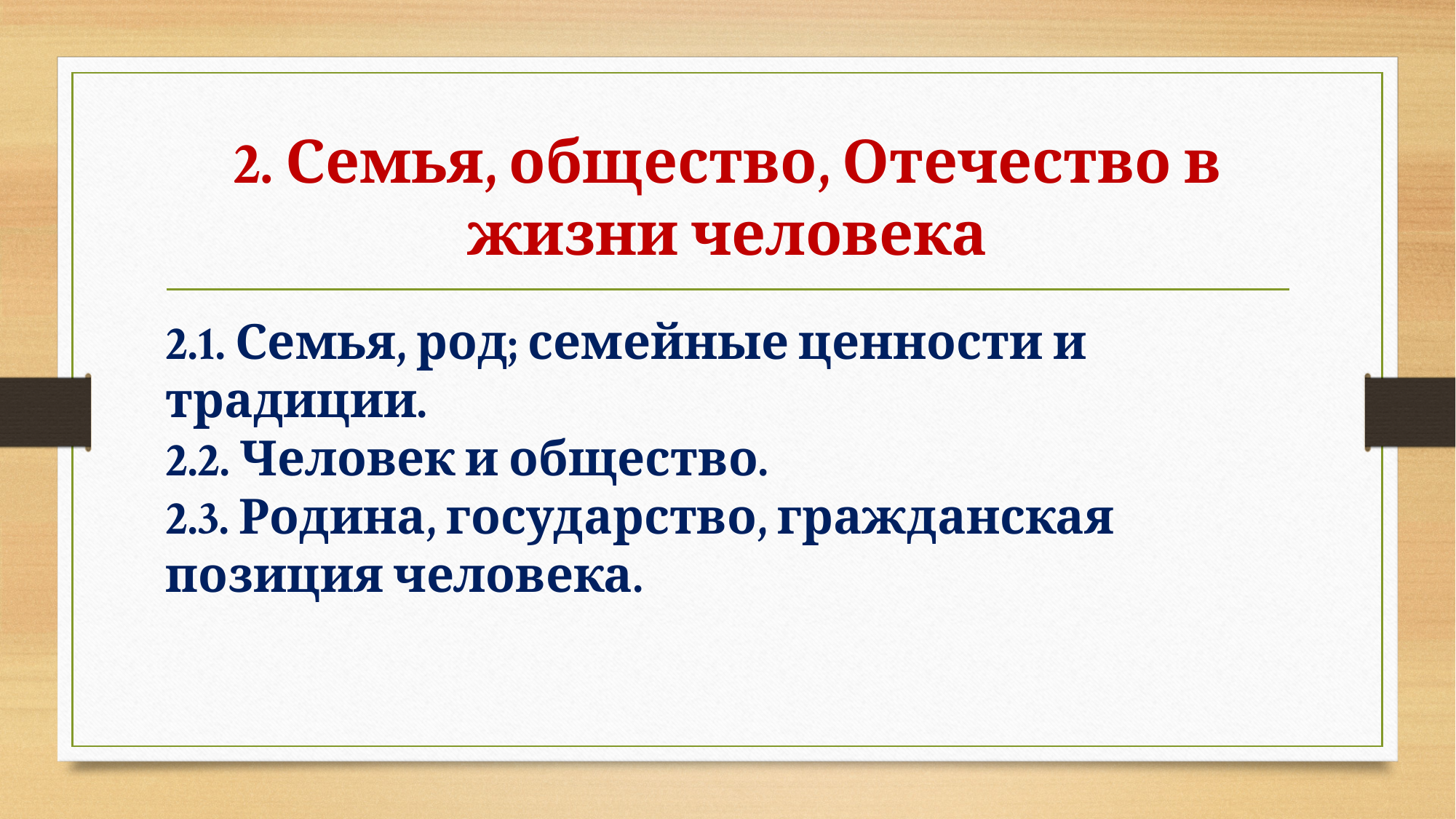

# 2. Семья, общество, Отечество в жизни человека
2.1. Семья, род; семейные ценности и традиции.
2.2. Человек и общество.
2.3. Родина, государство, гражданская позиция человека.